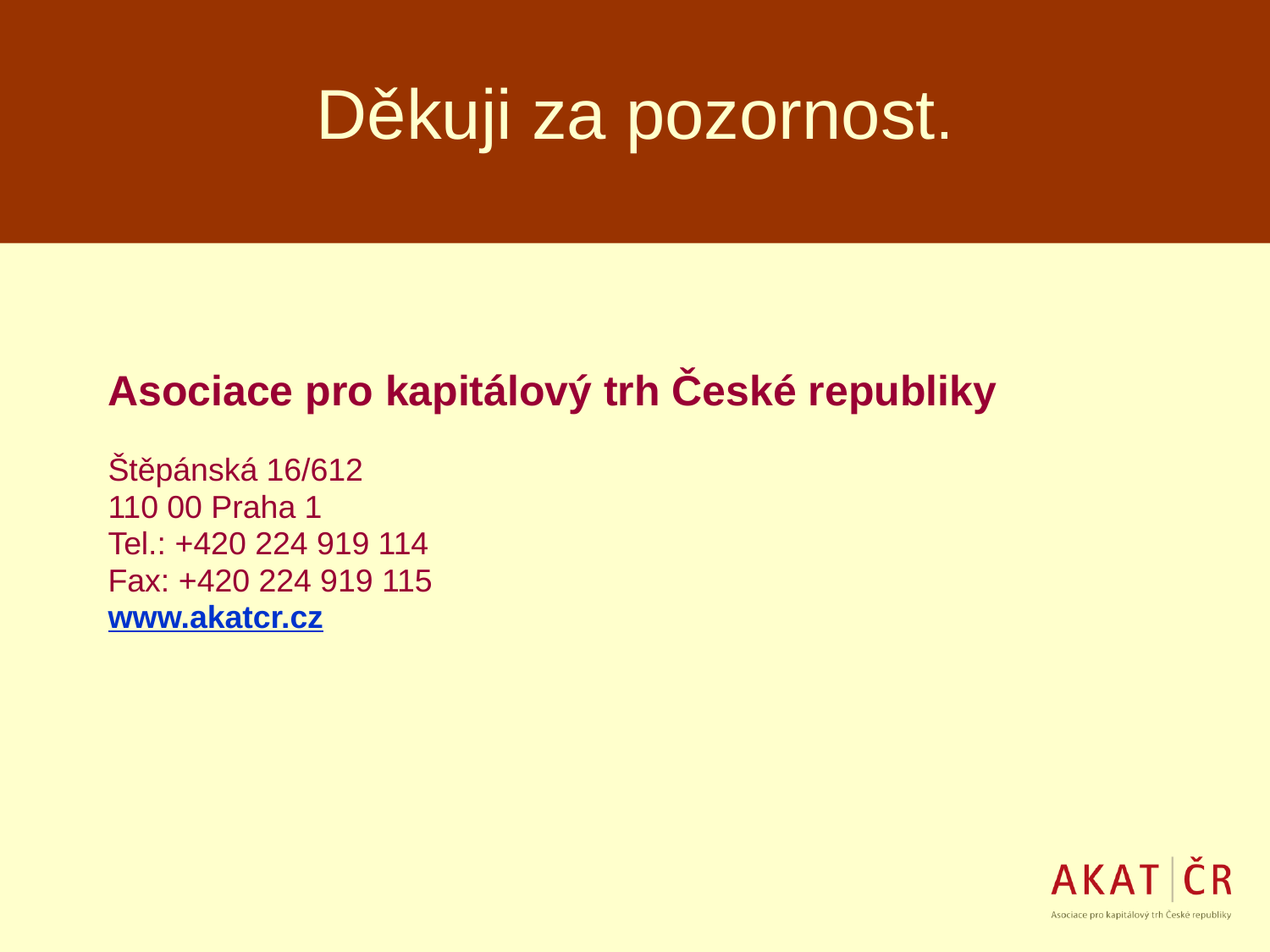

# Děkuji za pozornost.

Asociace pro kapitálový trh České republiky

Štěpánská 16/612
110 00 Praha 1
Tel.: +420 224 919 114
Fax: +420 224 919 115
www.akatcr.cz